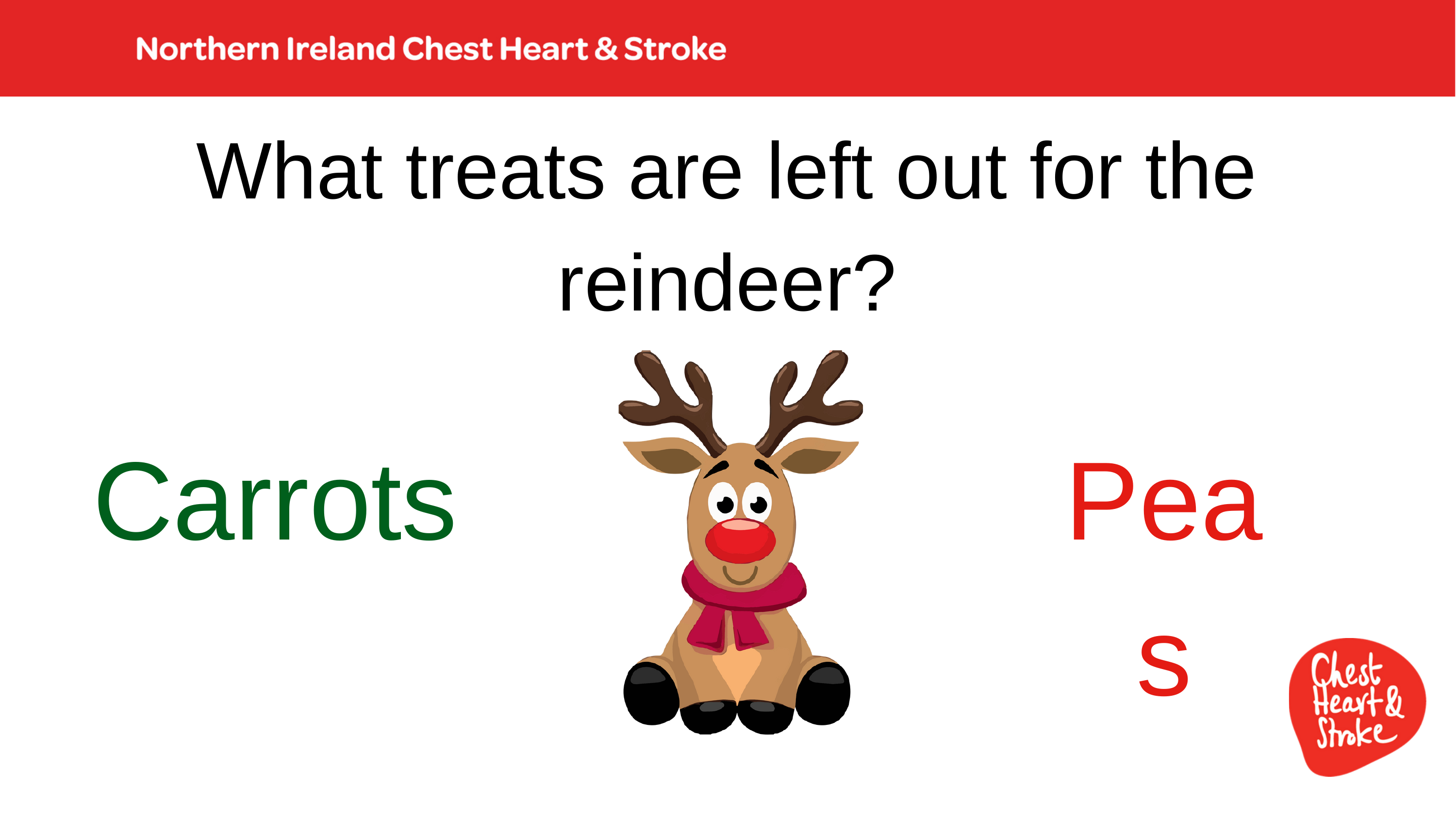

What treats are left out for the reindeer?

Carrots
Peas